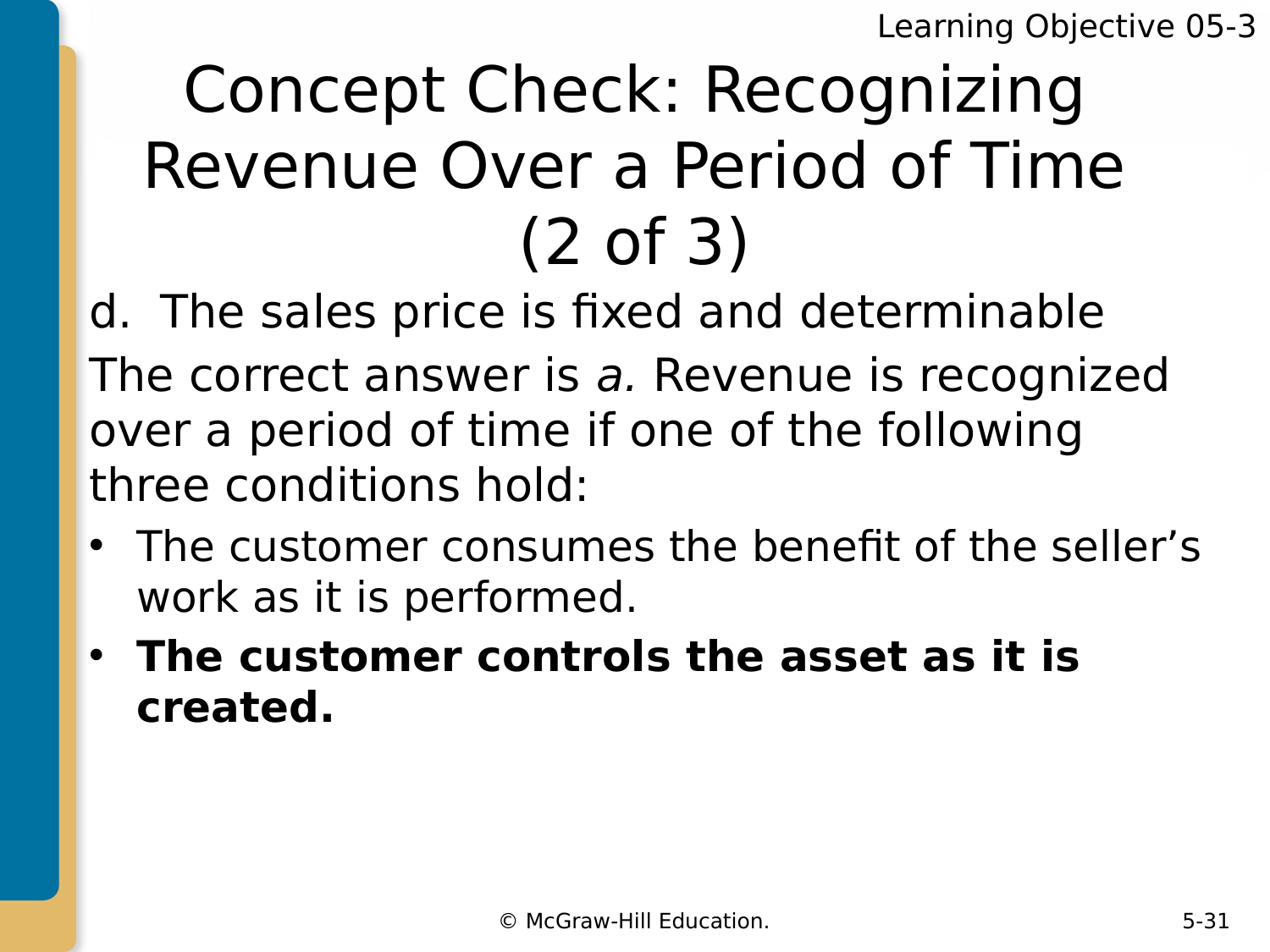

Learning Objective 05-3
# Concept Check: Recognizing Revenue Over a Period of Time (2 of 3)
The sales price is fixed and determinable
The correct answer is a. Revenue is recognized over a period of time if one of the following three conditions hold:
The customer consumes the benefit of the seller’s work as it is performed.
The customer controls the asset as it is created.